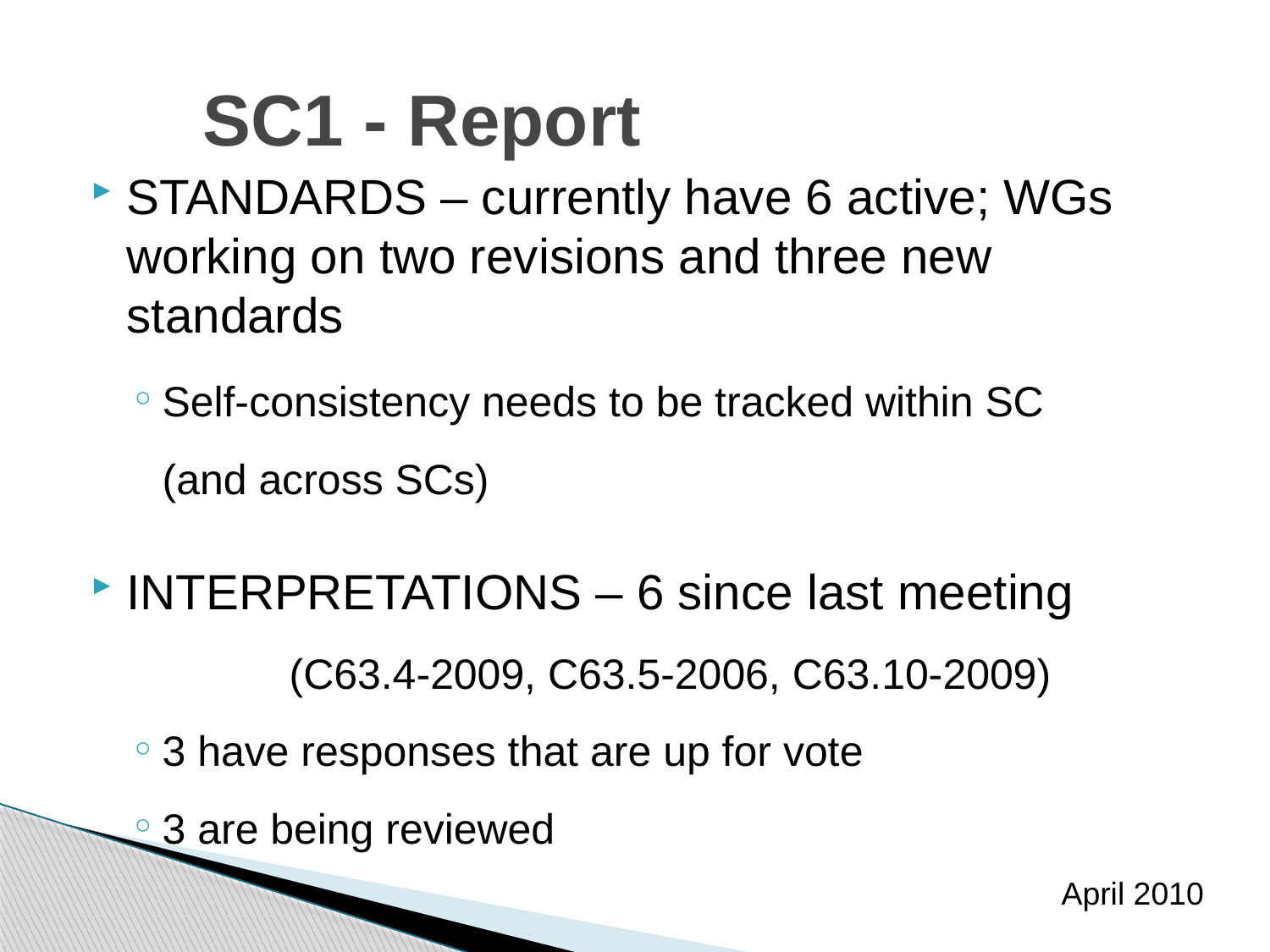

# SC1 - Report
STANDARDS – currently have 6 active; WGs working on two revisions and three new standards
Self-consistency needs to be tracked within SC
	(and across SCs)
INTERPRETATIONS – 6 since last meeting
		(C63.4-2009, C63.5-2006, C63.10-2009)
3 have responses that are up for vote
3 are being reviewed
April 2010